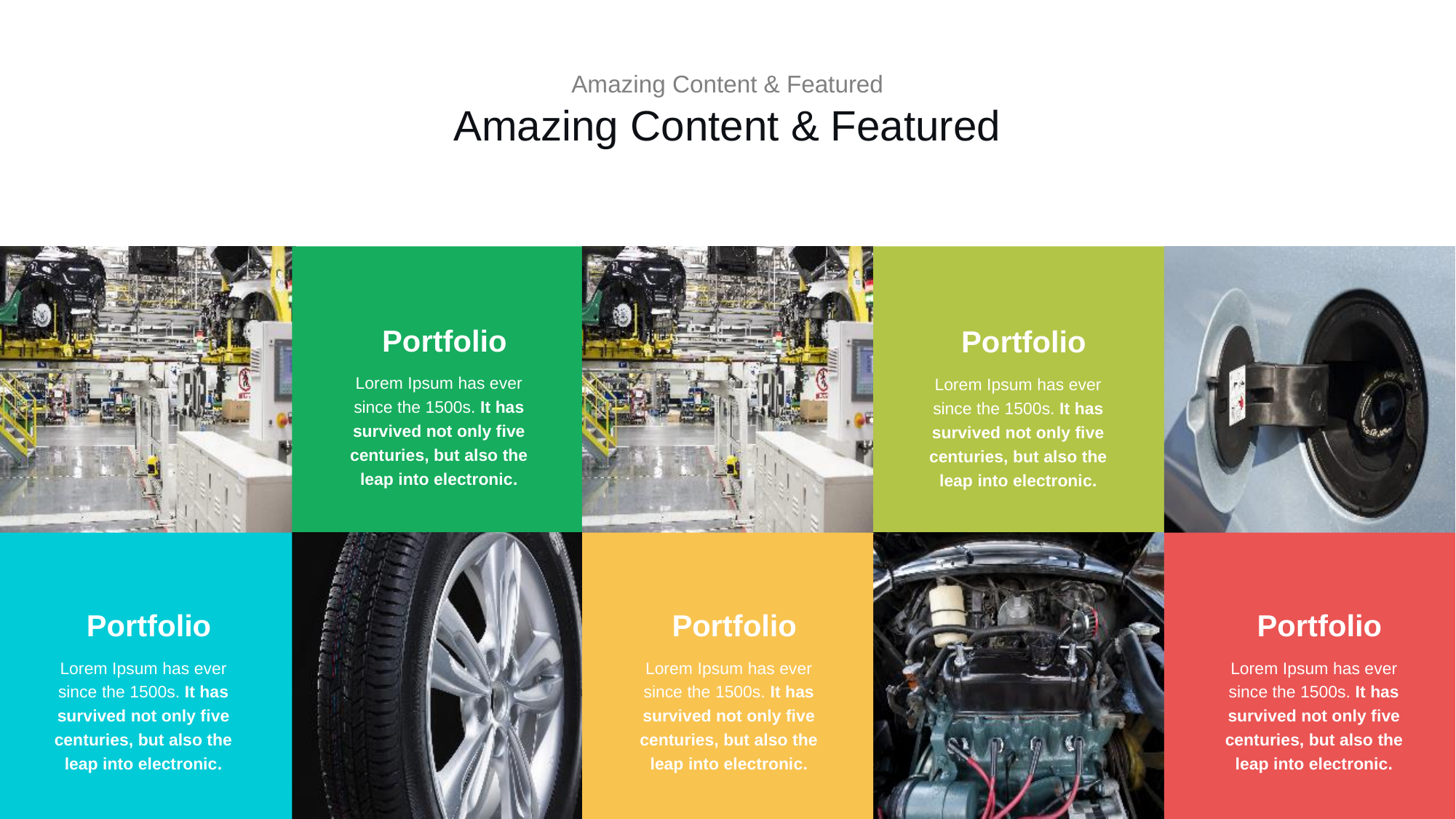

Amazing Content & Featured
# Amazing Content & Featured

Portfolio
Lorem Ipsum has ever since the 1500s. It has survived not only five centuries, but also the leap into electronic.

Portfolio
Lorem Ipsum has ever since the 1500s. It has survived not only five centuries, but also the leap into electronic.

Portfolio
Lorem Ipsum has ever since the 1500s. It has survived not only five centuries, but also the leap into electronic.

Portfolio
Lorem Ipsum has ever since the 1500s. It has survived not only five centuries, but also the leap into electronic.

Portfolio
Lorem Ipsum has ever since the 1500s. It has survived not only five centuries, but also the leap into electronic.
55